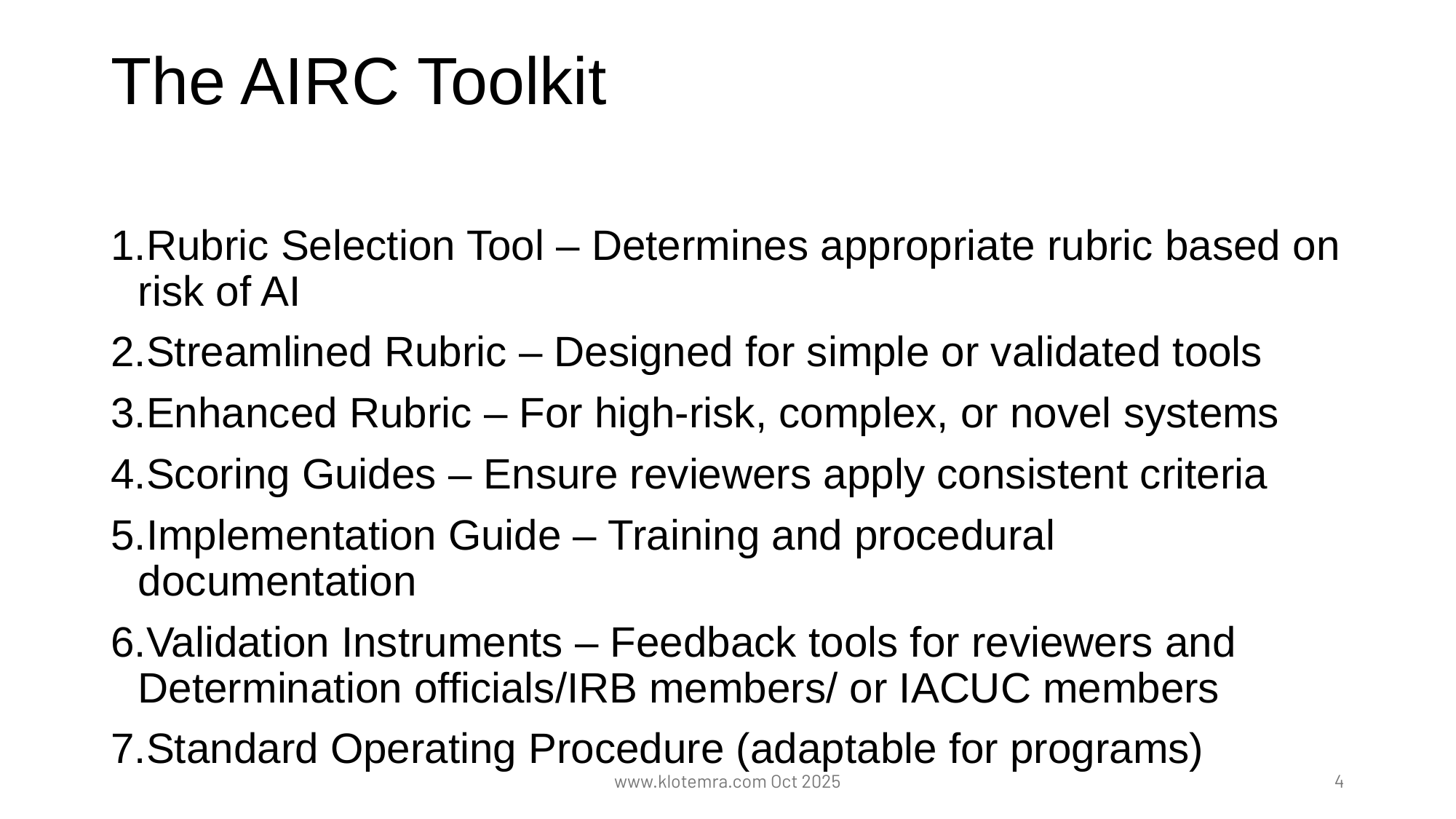

# The AIRC Toolkit
Rubric Selection Tool – Determines appropriate rubric based on risk of AI
Streamlined Rubric – Designed for simple or validated tools
Enhanced Rubric – For high‑risk, complex, or novel systems
Scoring Guides – Ensure reviewers apply consistent criteria
Implementation Guide – Training and procedural documentation
Validation Instruments – Feedback tools for reviewers and Determination officials/IRB members/ or IACUC members
Standard Operating Procedure (adaptable for programs)

www.klotemra.com Oct 2025
4